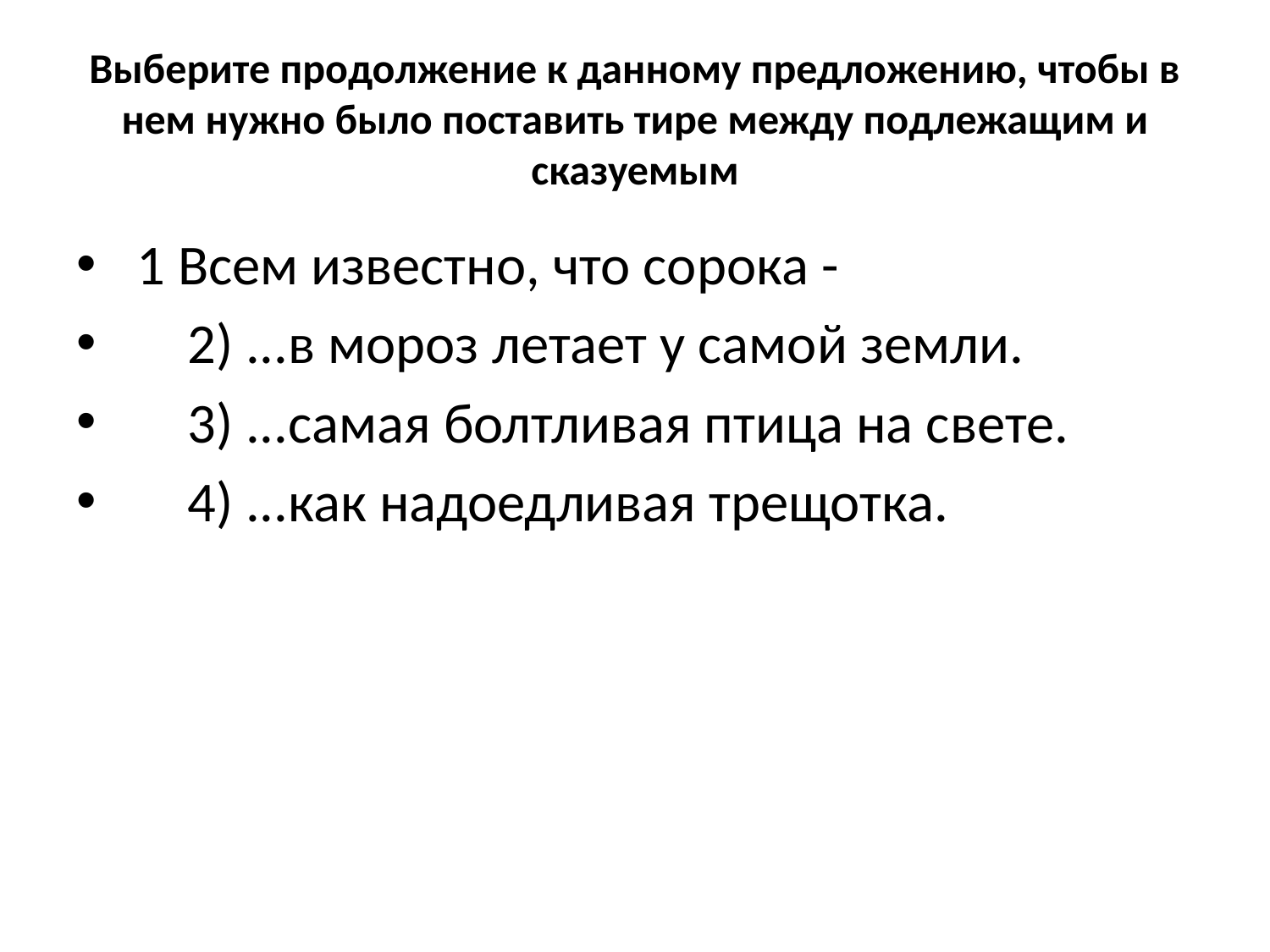

# Выберите продолжение к данному предложению, чтобы в нем нужно было поставить тире между подлежащим и сказуемым
 1 Всем известно, что сорока -
     2) ...в мороз летает у самой земли.
     3) ...самая болтливая птица на свете.
     4) ...как надоедливая трещотка.